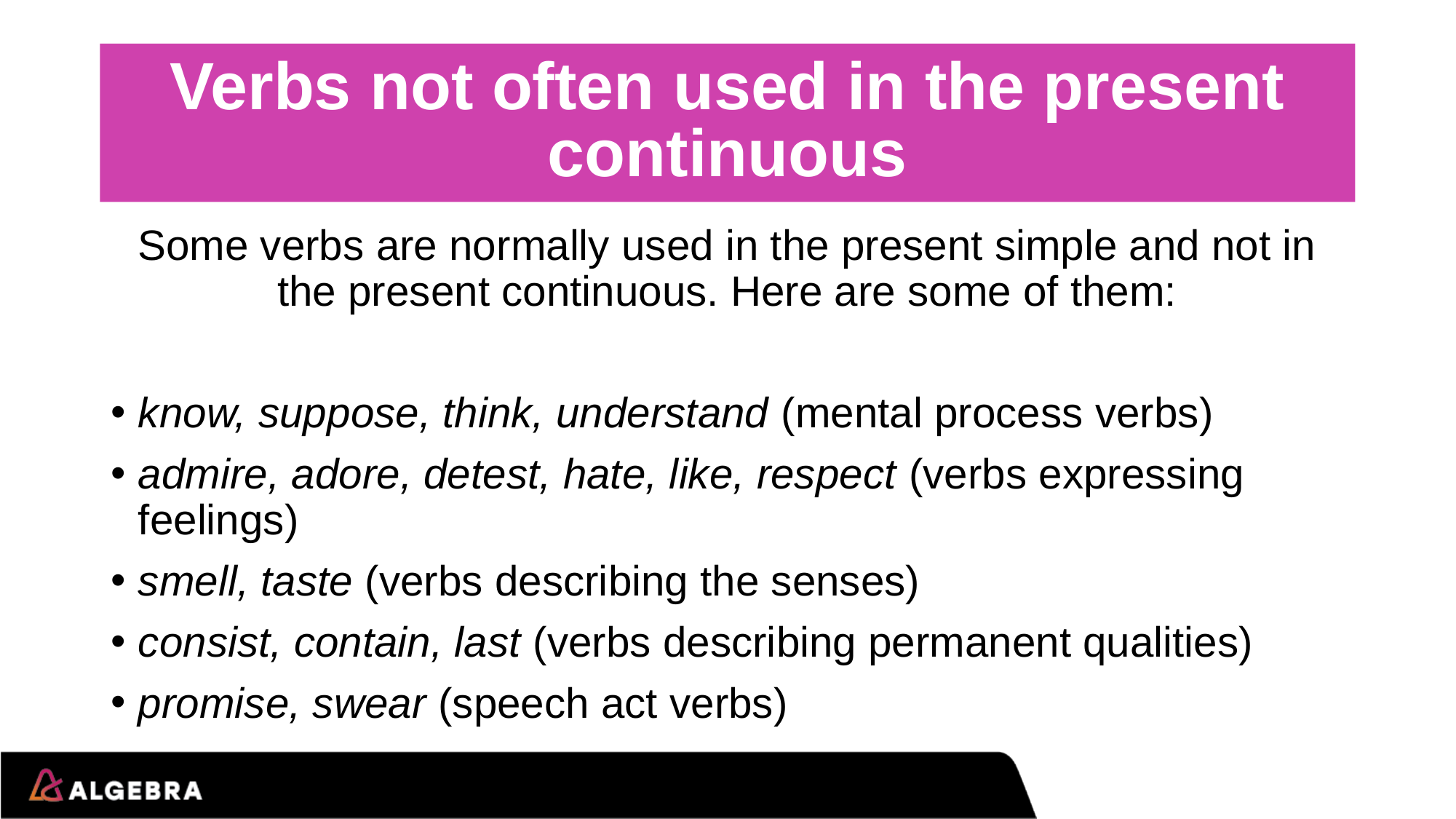

# Verbs not often used in the present continuous
Some verbs are normally used in the present simple and not in the present continuous. Here are some of them:

know, suppose, think, understand (mental process verbs)
admire, adore, detest, hate, like, respect (verbs expressing feelings)
smell, taste (verbs describing the senses)
consist, contain, last (verbs describing permanent qualities)
promise, swear (speech act verbs)